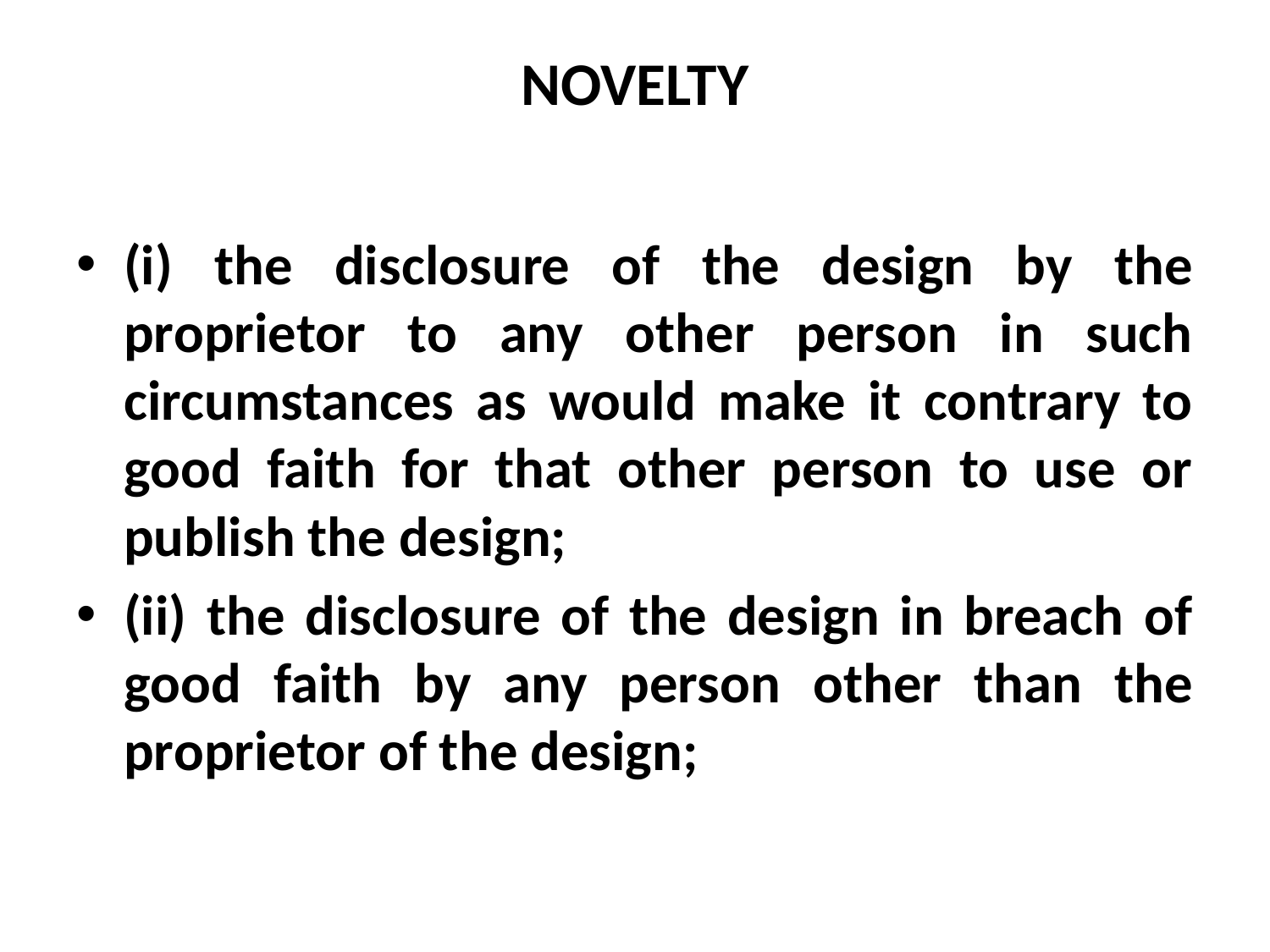

# NOVELTY
(i) the disclosure of the design by the proprietor to any other person in such circumstances as would make it contrary to good faith for that other person to use or publish the design;
(ii) the disclosure of the design in breach of good faith by any person other than the proprietor of the design;